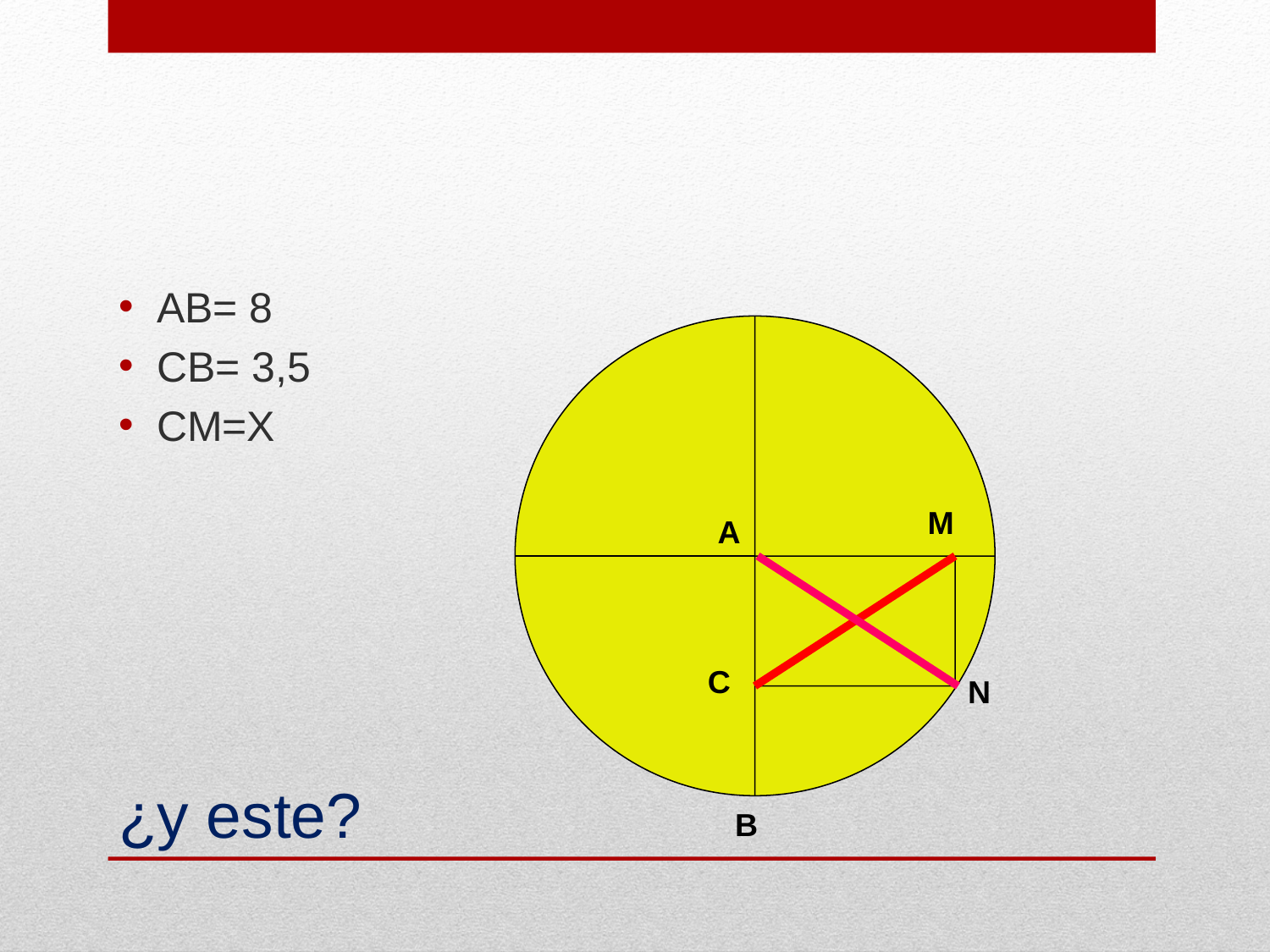

AB= 8
CB= 3,5
CM=X

M
A

# ¿y este?
C
N

B